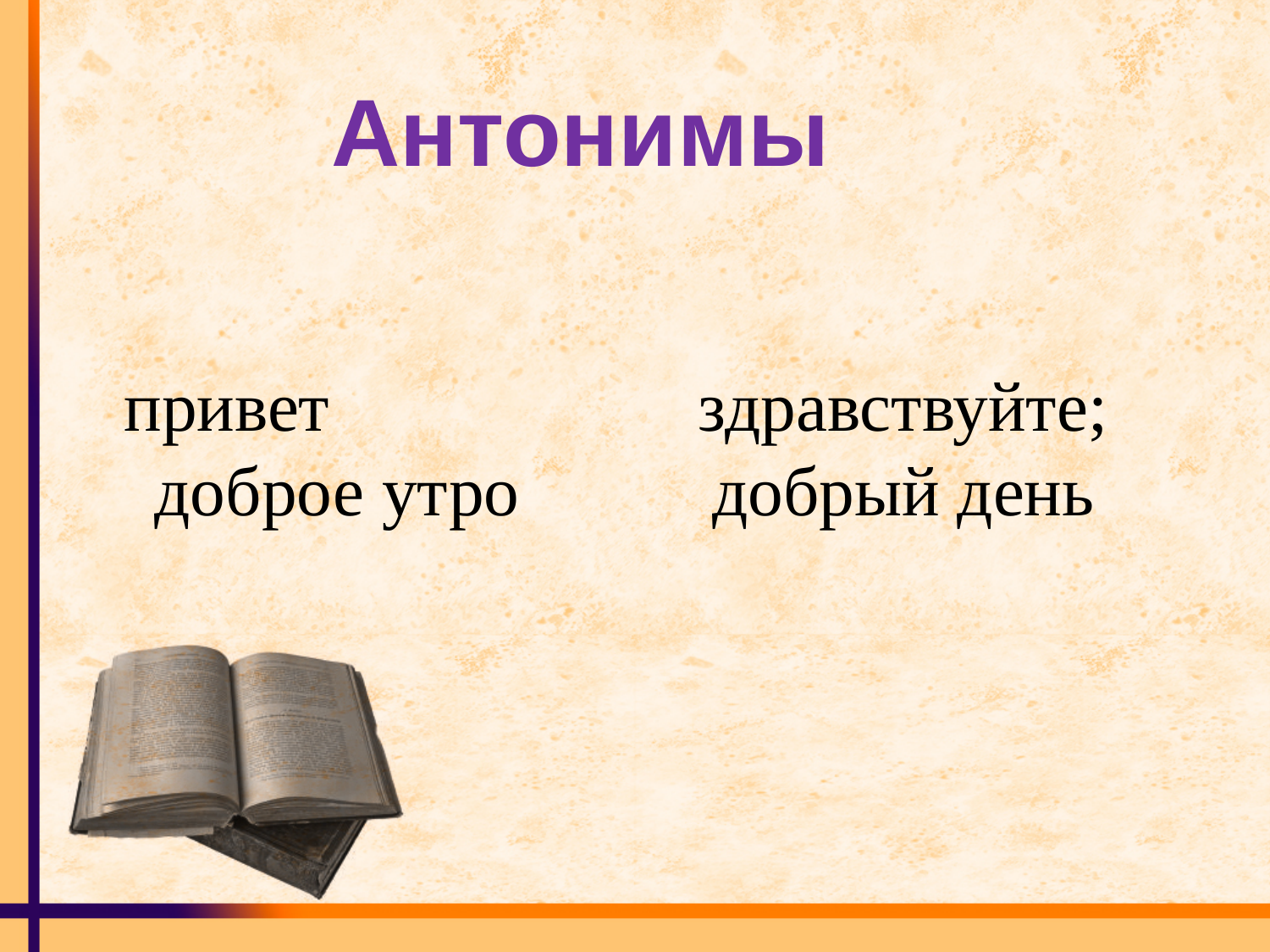

Антонимы
привет                     здравствуйте;
доброе утро           добрый день